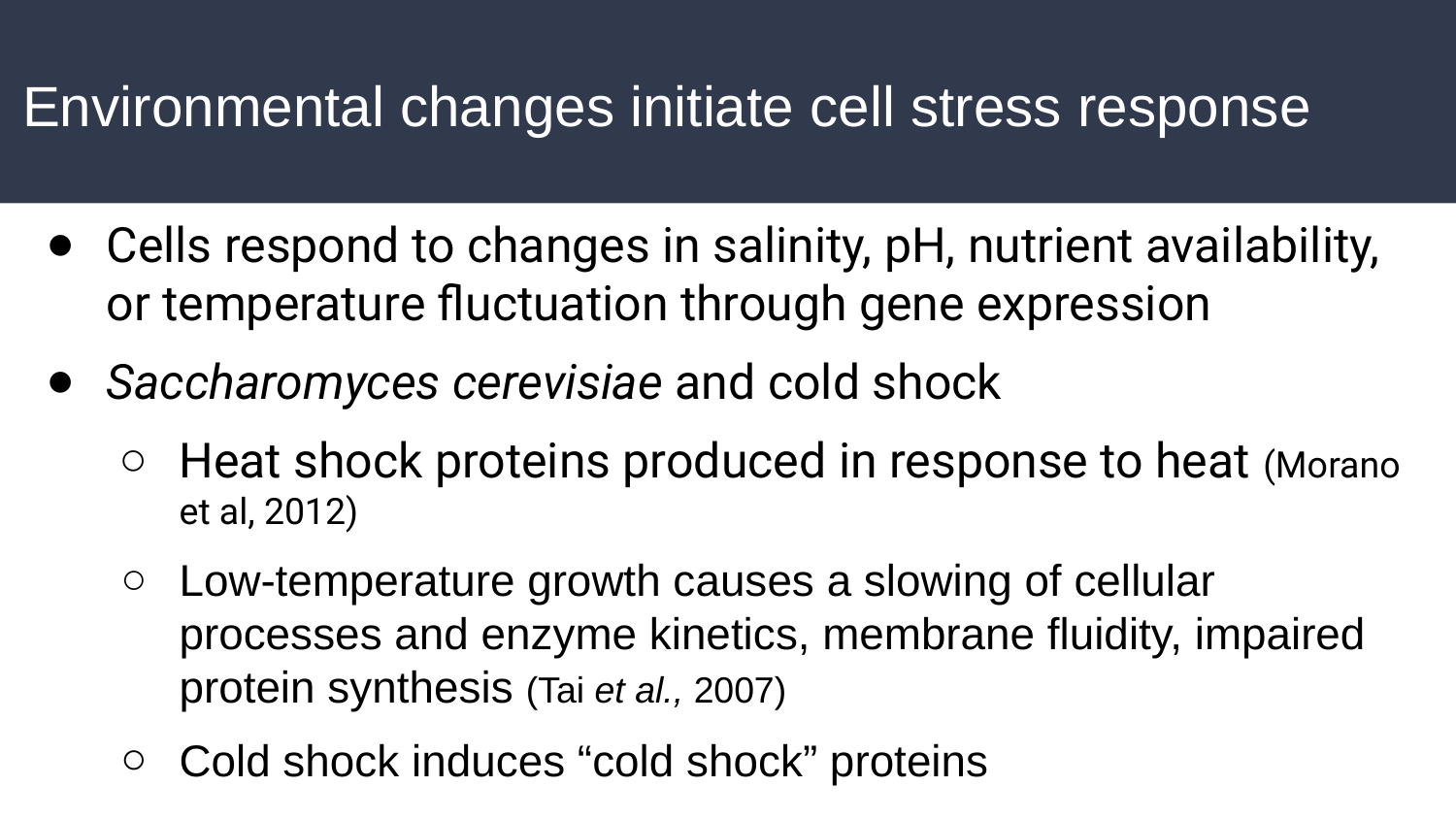

# Environmental changes initiate cell stress response
Cells respond to changes in salinity, pH, nutrient availability, or temperature fluctuation through gene expression
Saccharomyces cerevisiae and cold shock
Heat shock proteins produced in response to heat (Morano et al, 2012)
Low-temperature growth causes a slowing of cellular processes and enzyme kinetics, membrane fluidity, impaired protein synthesis (Tai et al., 2007)
Cold shock induces “cold shock” proteins